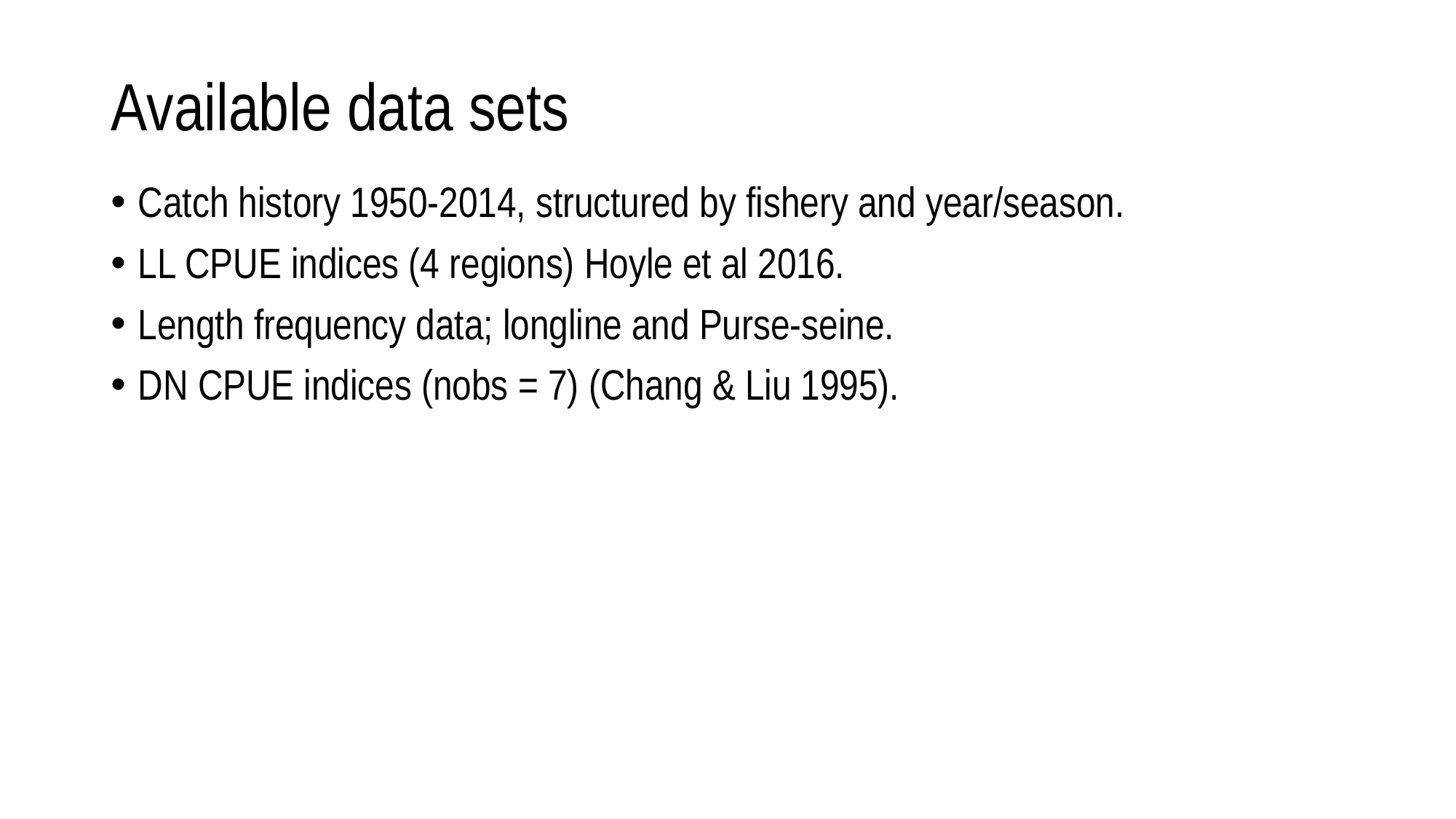

# Available data sets
Catch history 1950-2014, structured by fishery and year/season.
LL CPUE indices (4 regions) Hoyle et al 2016.
Length frequency data; longline and Purse-seine.
DN CPUE indices (nobs = 7) (Chang & Liu 1995).